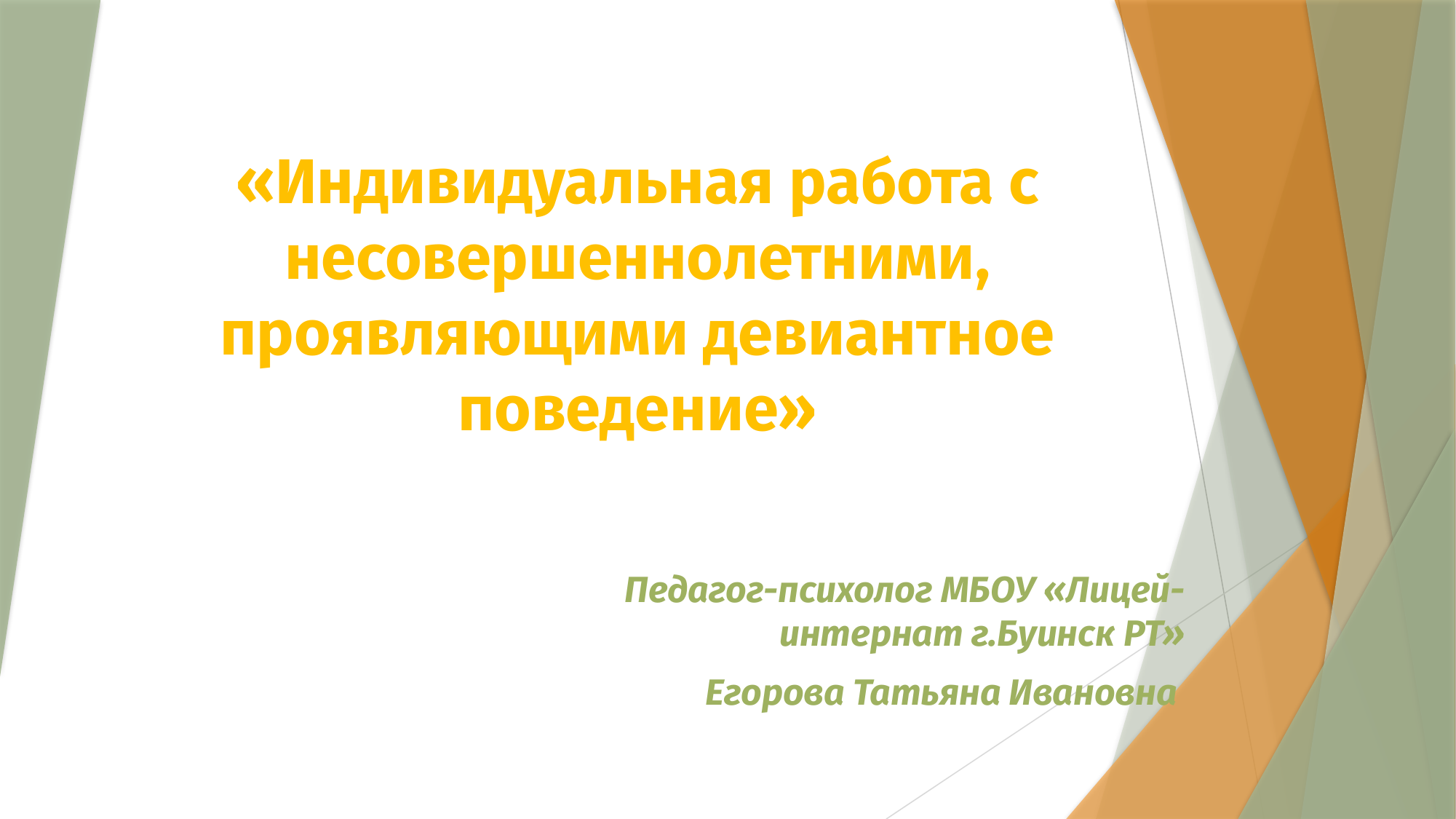

# «Индивидуальная работа с несовершеннолетними, проявляющими девиантное поведение»
Педагог-психолог МБОУ «Лицей-интернат г.Буинск РТ»
Егорова Татьяна Ивановна